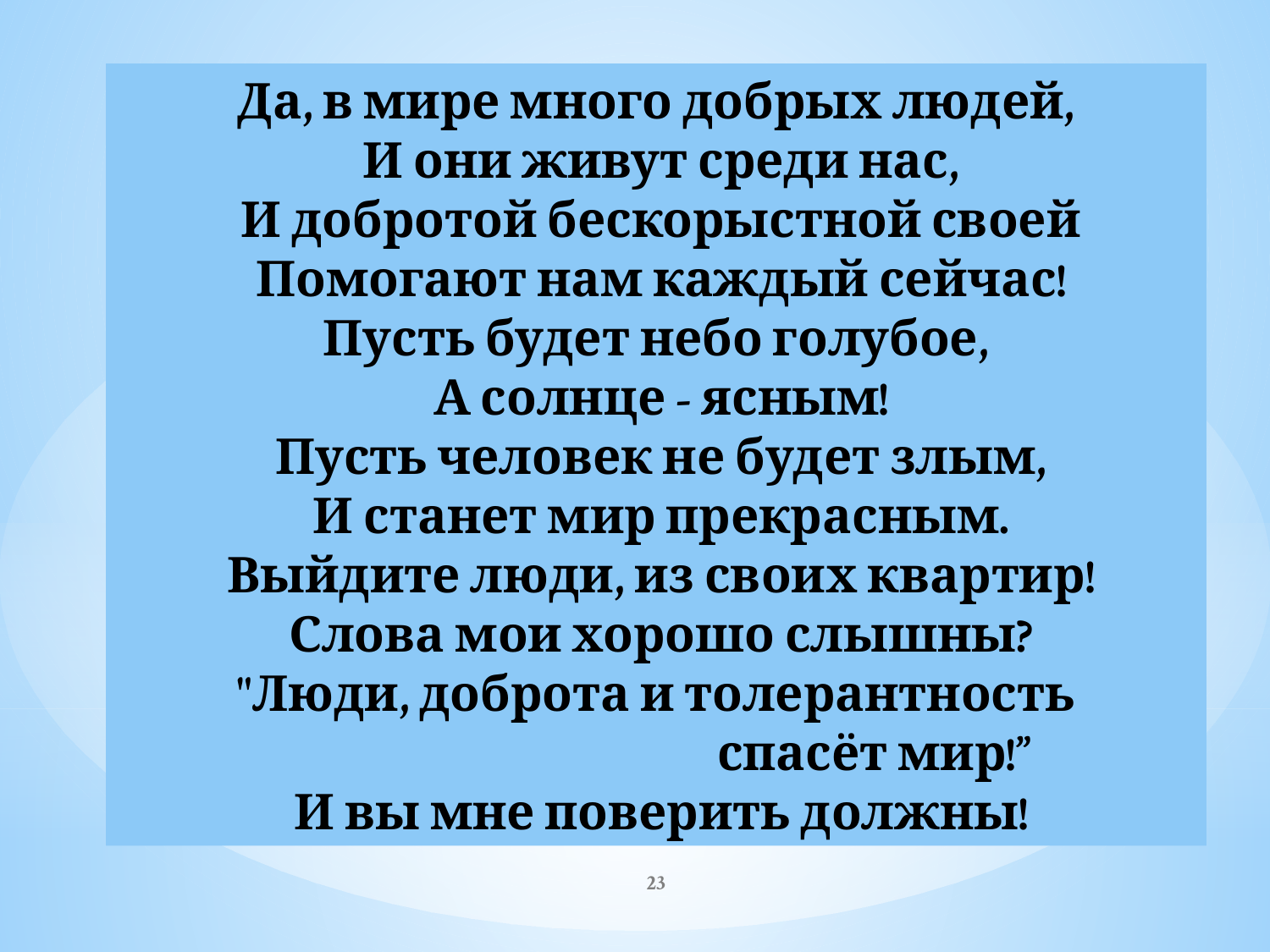

Да, в мире много добрых людей,
 И они живут среди нас,
 И добротой бескорыстной своей
 Помогают нам каждый сейчас!
 Пусть будет небо голубое,
 А солнце - ясным!
 Пусть человек не будет злым,
 И станет мир прекрасным.
 Выйдите люди, из своих квартир!
 Слова мои хорошо слышны?
 "Люди, доброта и толерантность
                                           спасёт мир!”
 И вы мне поверить должны!
23